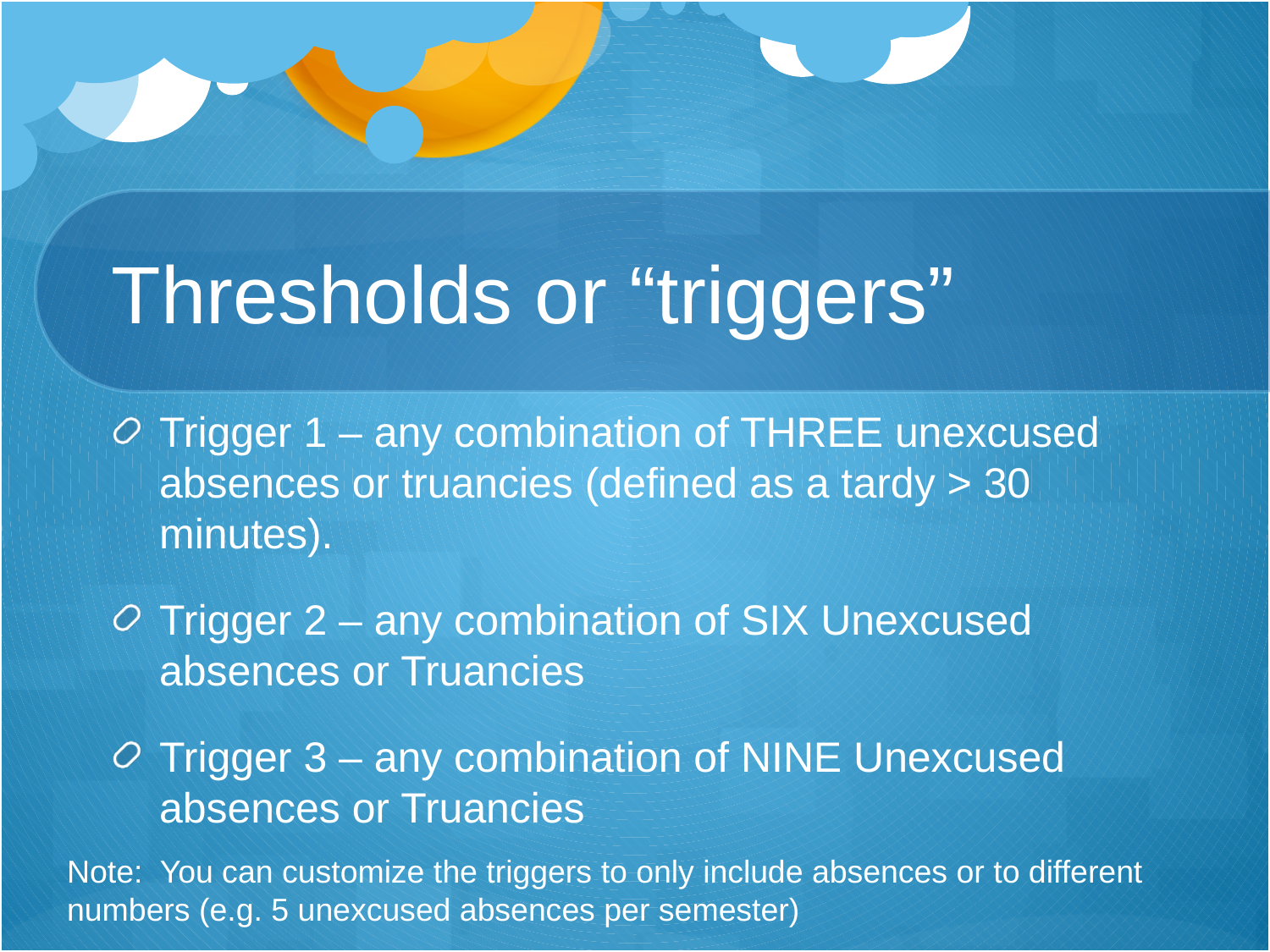

# Thresholds or “triggers”
Trigger 1 – any combination of THREE unexcused absences or truancies (defined as a tardy > 30 minutes).
Trigger 2 – any combination of SIX Unexcused absences or Truancies
Trigger 3 – any combination of NINE Unexcused absences or Truancies
Note:  You can customize the triggers to only include absences or to different numbers (e.g. 5 unexcused absences per semester)